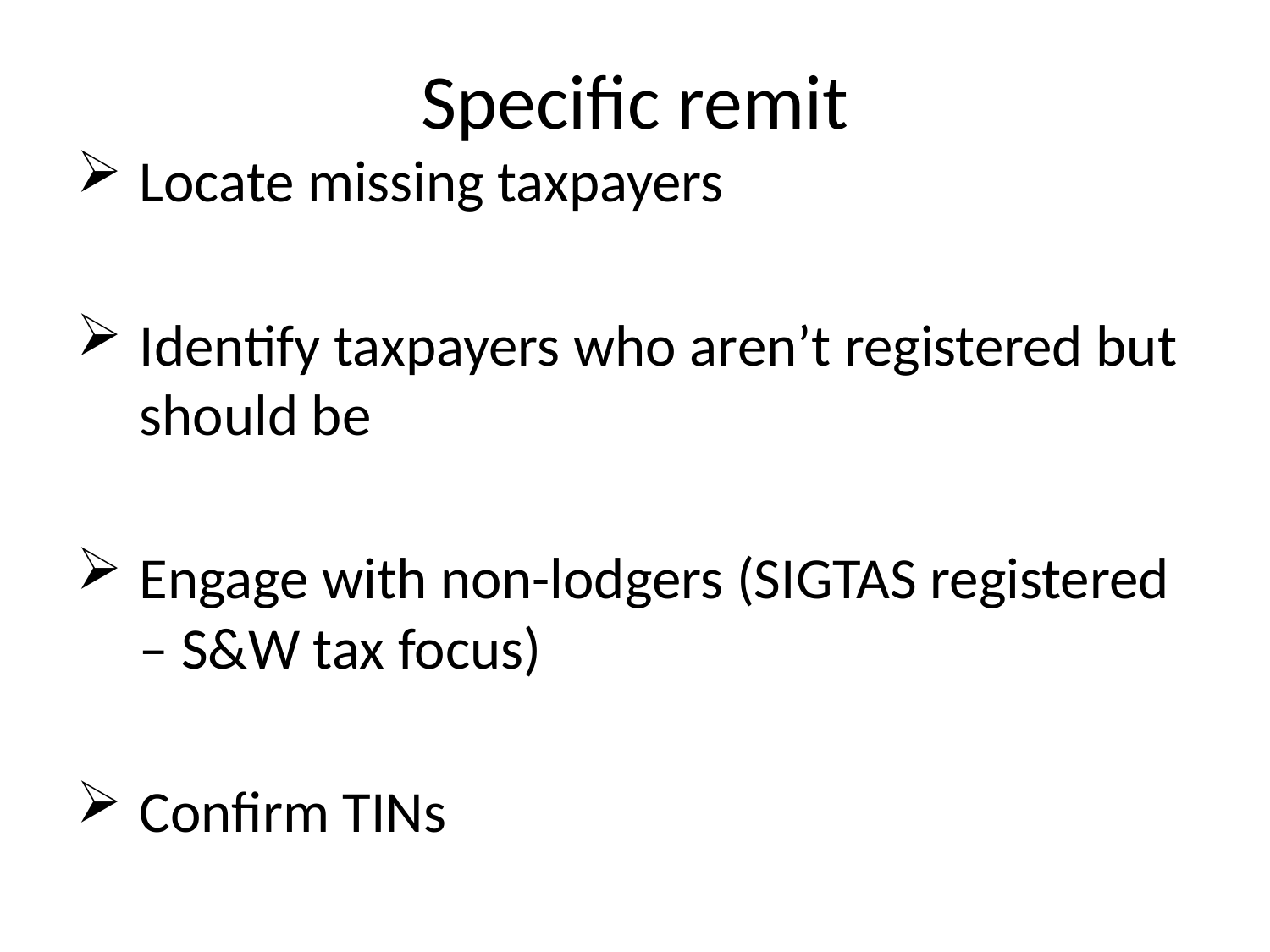

# Specific remit
Locate missing taxpayers

Identify taxpayers who aren’t registered but should be

Engage with non-lodgers (SIGTAS registered – S&W tax focus)

Confirm TINs